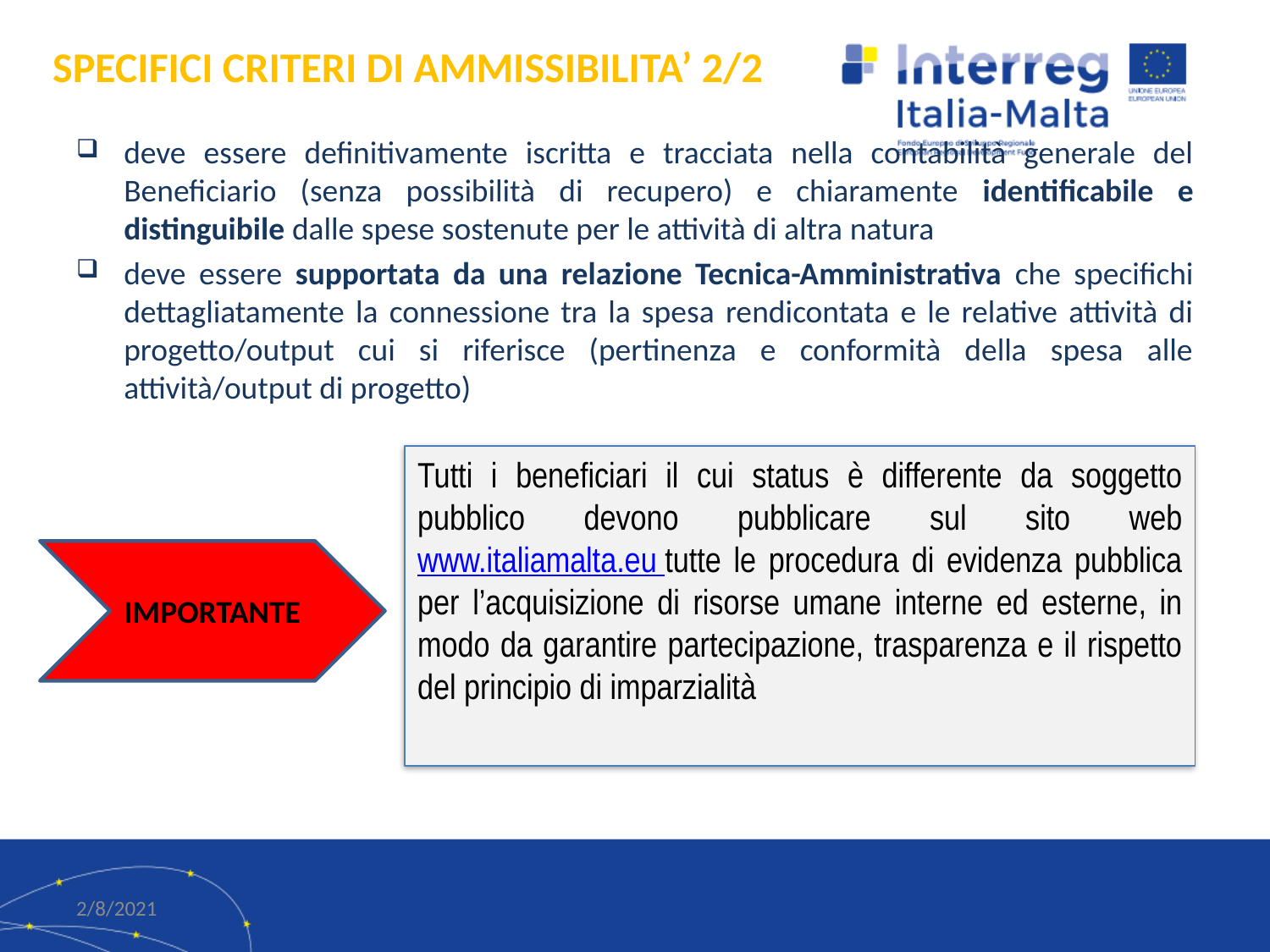

# SPECIFICI CRITERI DI AMMISSIBILITA’ 2/2
deve essere definitivamente iscritta e tracciata nella contabilità generale del Beneficiario (senza possibilità di recupero) e chiaramente identificabile e distinguibile dalle spese sostenute per le attività di altra natura
deve essere supportata da una relazione Tecnica-Amministrativa che specifichi dettagliatamente la connessione tra la spesa rendicontata e le relative attività di progetto/output cui si riferisce (pertinenza e conformità della spesa alle attività/output di progetto)
Tutti i beneficiari il cui status è differente da soggetto pubblico devono pubblicare sul sito web www.italiamalta.eu tutte le procedura di evidenza pubblica per l’acquisizione di risorse umane interne ed esterne, in modo da garantire partecipazione, trasparenza e il rispetto del principio di imparzialità
IMPORTANTE
2/8/2021

14